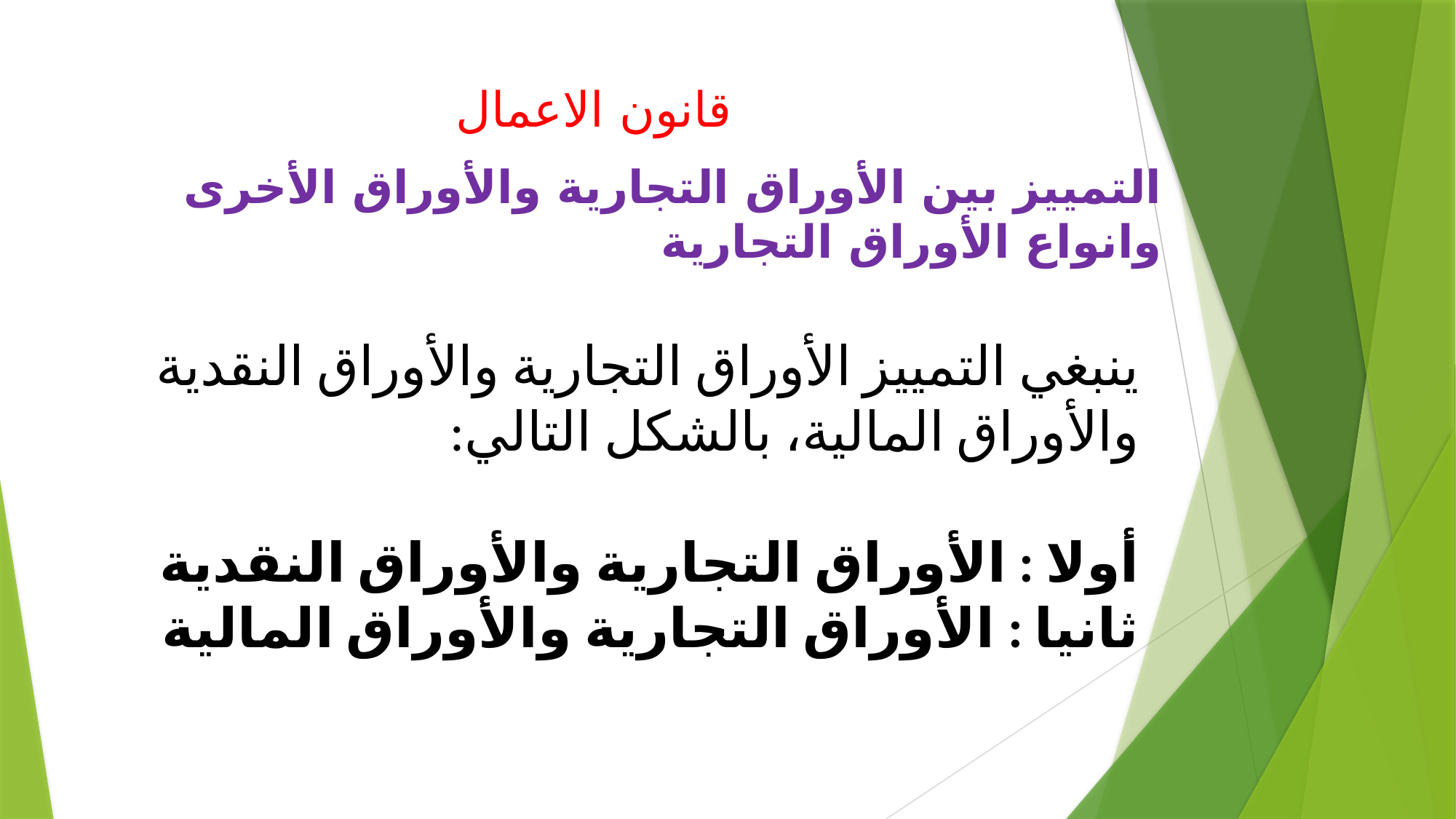

# قانون الاعمال
التمييز بين الأوراق التجارية والأوراق الأخرى
وانواع الأوراق التجارية
ينبغي التمييز الأوراق التجارية والأوراق النقدية والأوراق المالية، بالشكل التالي:

أولا : الأوراق التجارية والأوراق النقدية
ثانيا : الأوراق التجارية والأوراق المالية